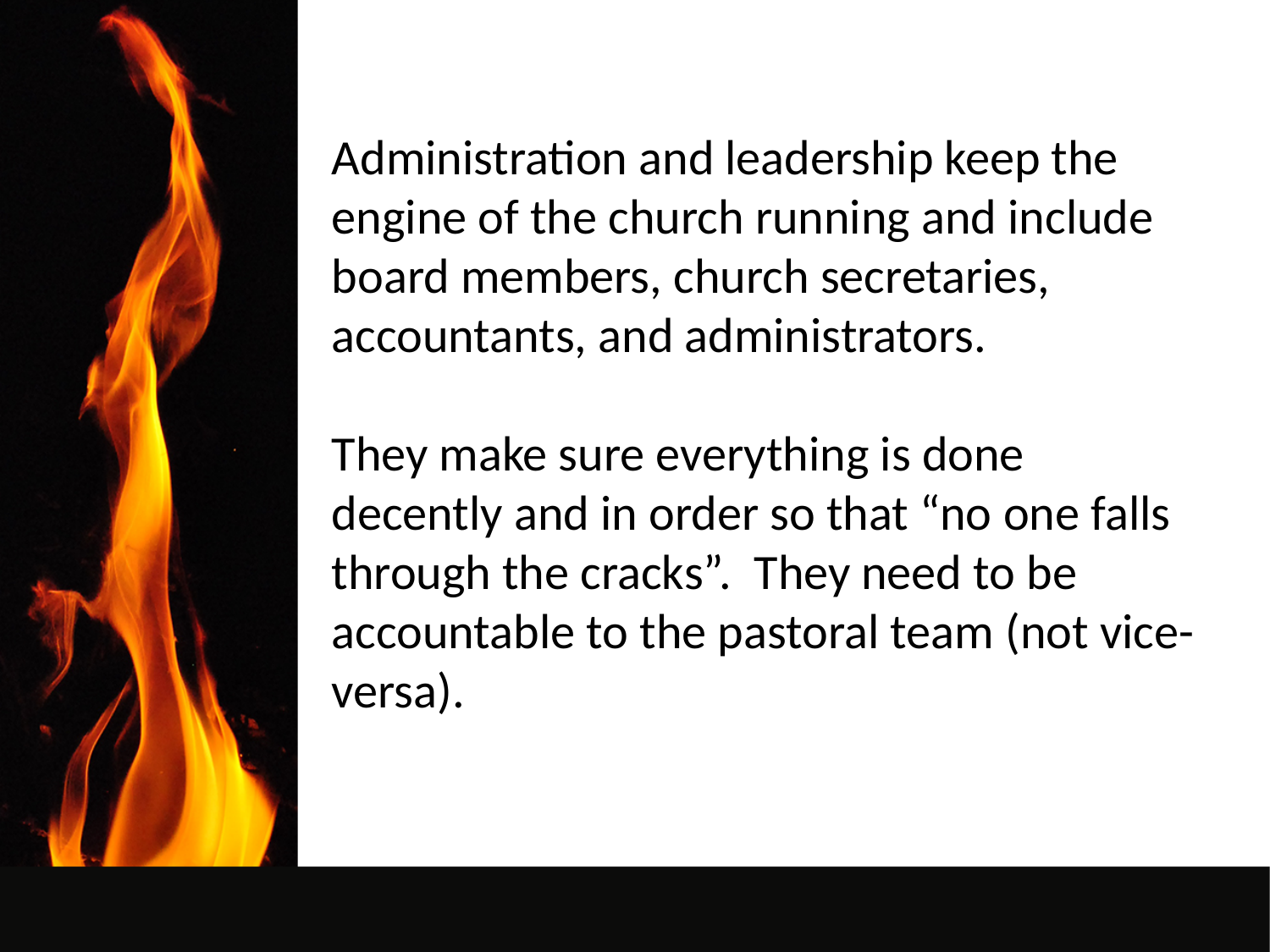

Administration and leadership keep the engine of the church running and include board members, church secretaries, accountants, and administrators.

They make sure everything is done decently and in order so that “no one falls through the cracks”.  They need to be accountable to the pastoral team (not vice-versa).